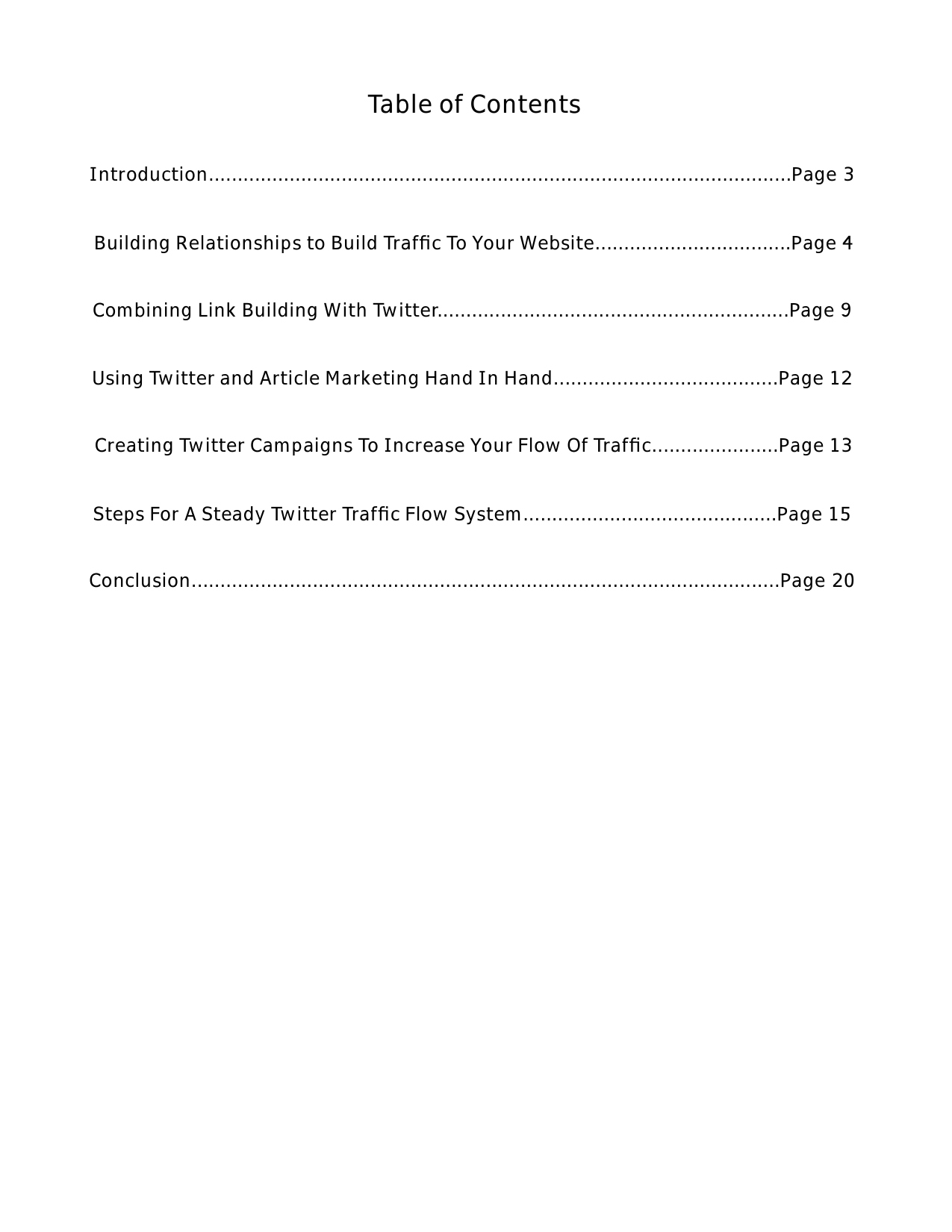

Table of Contents
Introduction.....................................................................................................Page 3
Building Relationships to Build Traffic To Your Website..................................Page 4
Combining Link Building With Twitter.............................................................Page 9
Using Twitter and Article Marketing Hand In Hand.......................................Page 12
Creating Twitter Campaigns To Increase Your Flow Of Traffic......................Page 13
Steps For A Steady Twitter Traffic Flow System............................................Page 15
Conclusion......................................................................................................Page 20